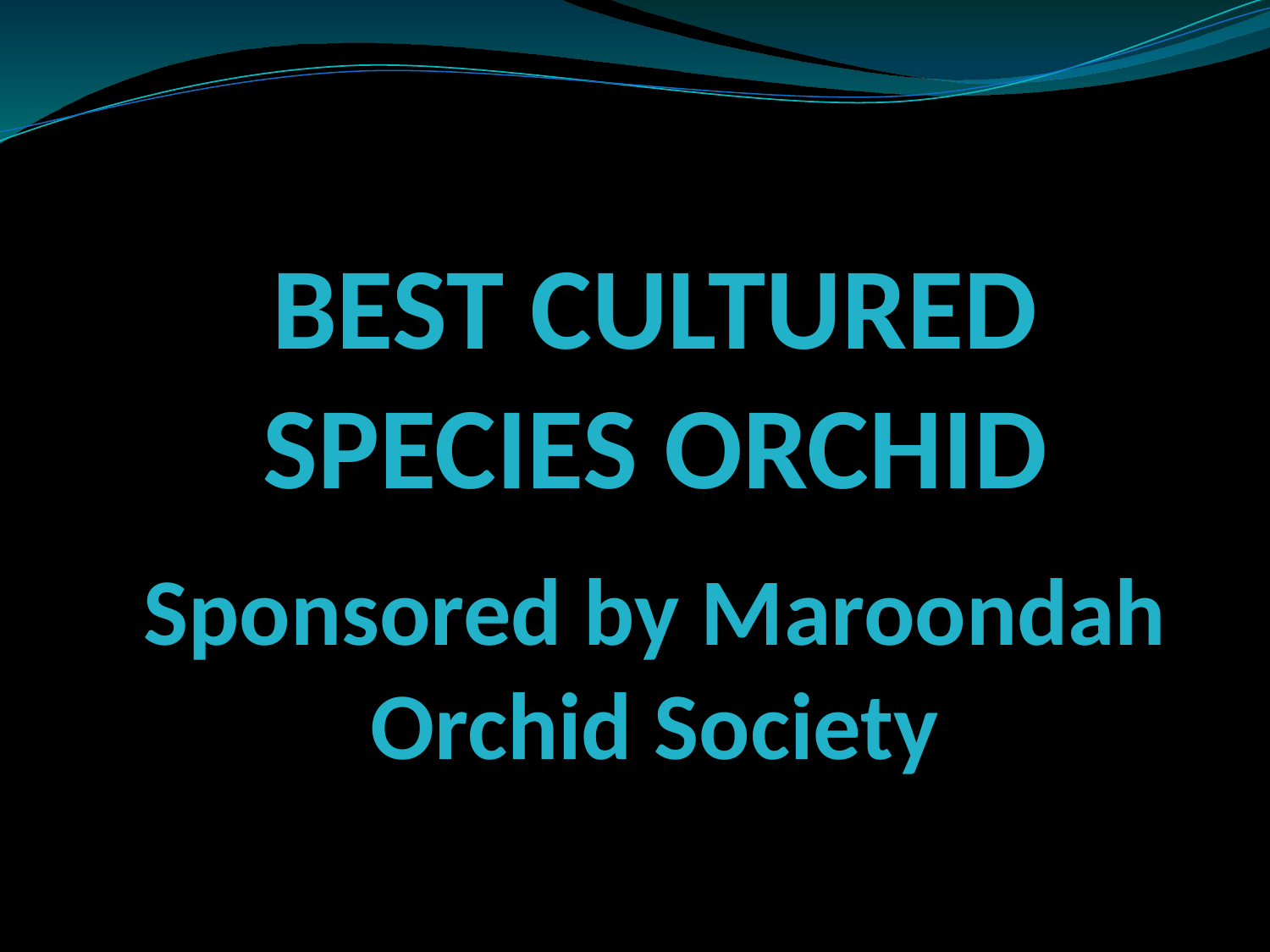

Best cultured
species ORCHID

Sponsored by Maroondah Orchid Society